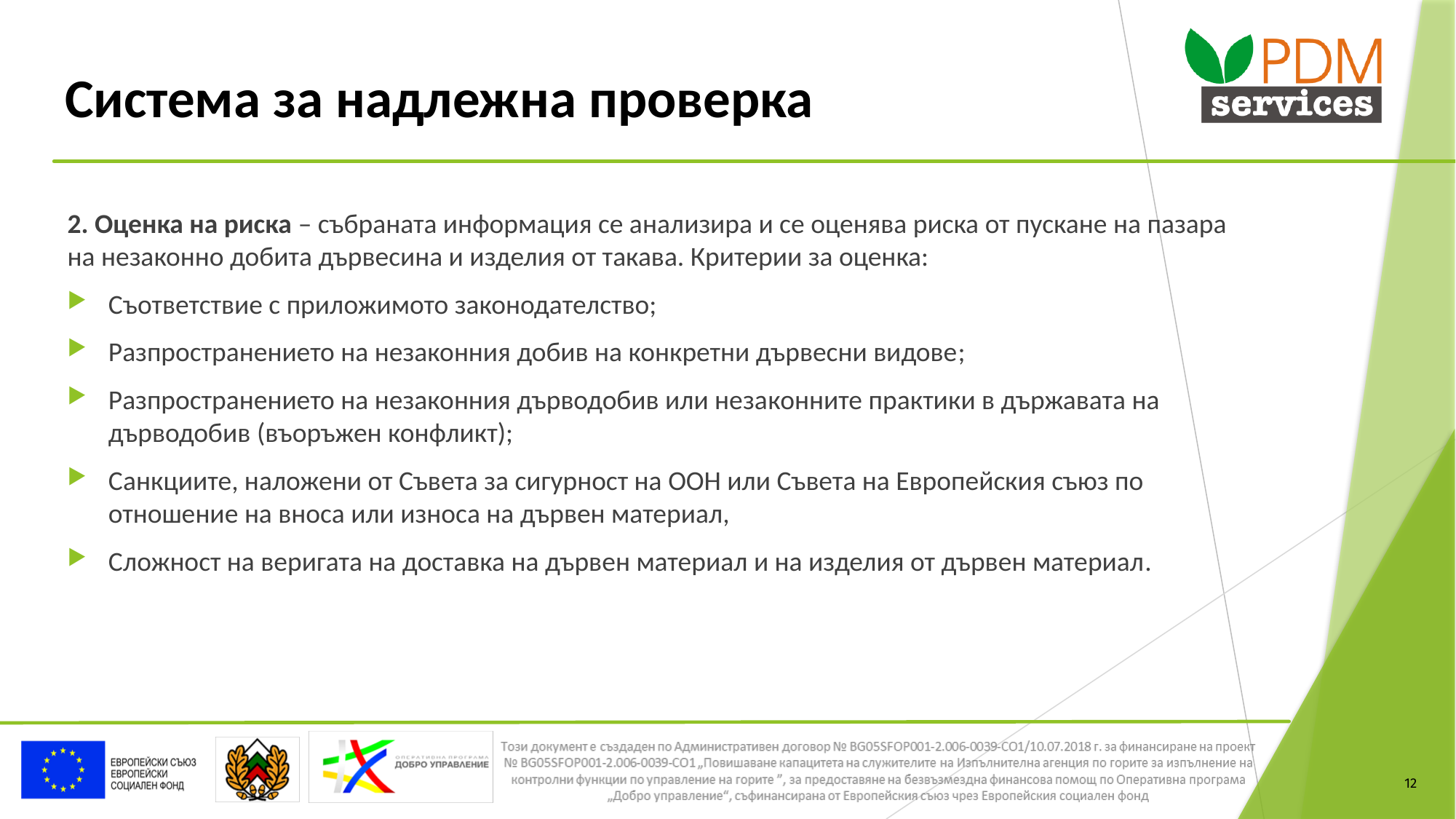

# Система за надлежна проверка
2. Оценка на риска – събраната информация се анализира и се оценява риска от пускане на пазара на незаконно добита дървесина и изделия от такава. Критерии за оценка:
Съответствие с приложимото законода­телство;
Разпространението на незаконния добив на конкретни дървесни видове;
Разпространението на незаконния дърводобив или неза­конните практики в държавата на дърводобив (въоръжен конфликт);
Санкциите, наложени от Съвета за сигурност на ООН или Съвета на Европейския съюз по отношение на вноса или износа на дървен материал,
Сложност на веригата на доставка на дървен материал и на изделия от дървен материал.

12